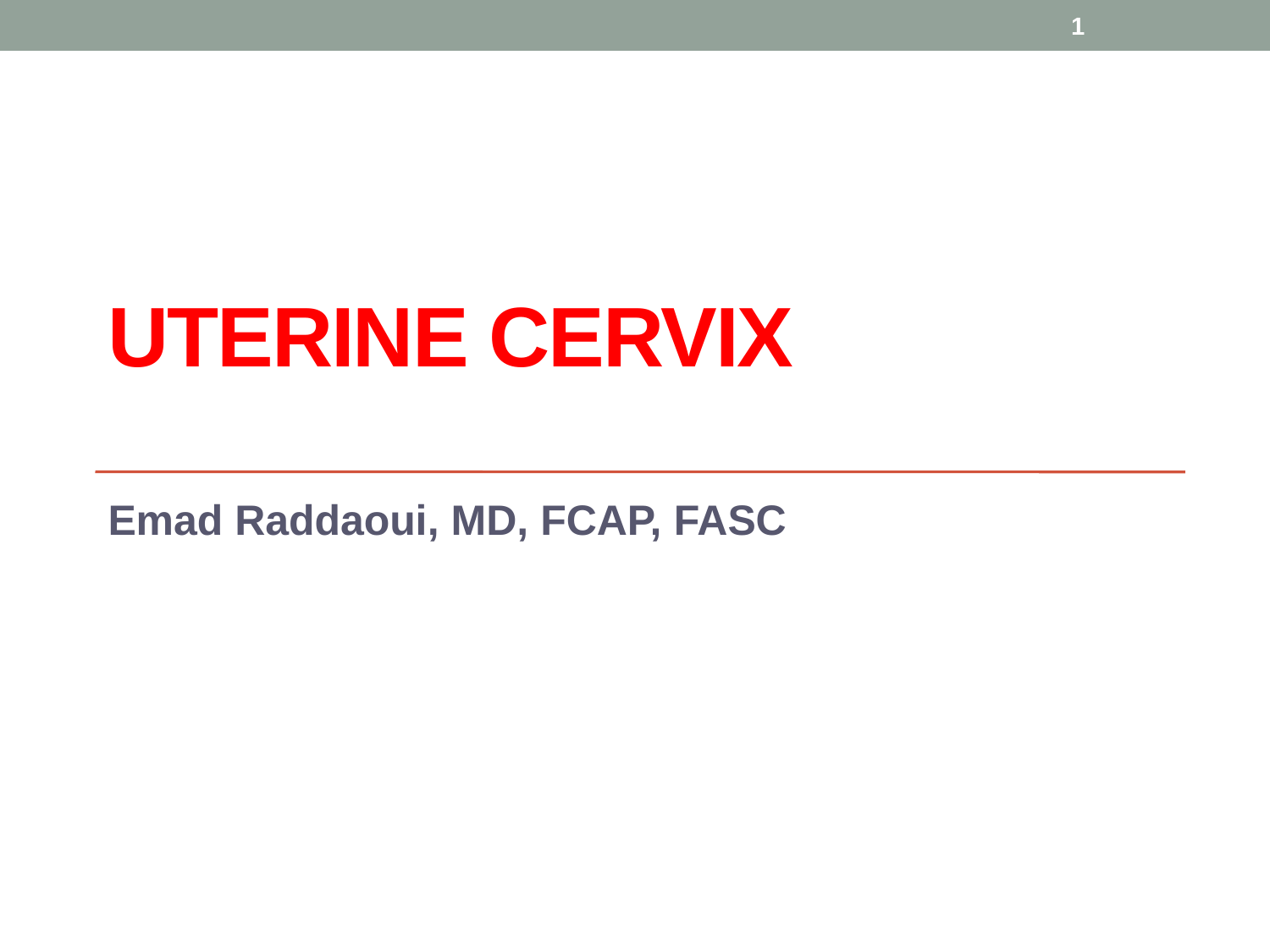

1
# Uterine Cervix
Emad Raddaoui, MD, FCAP, FASC